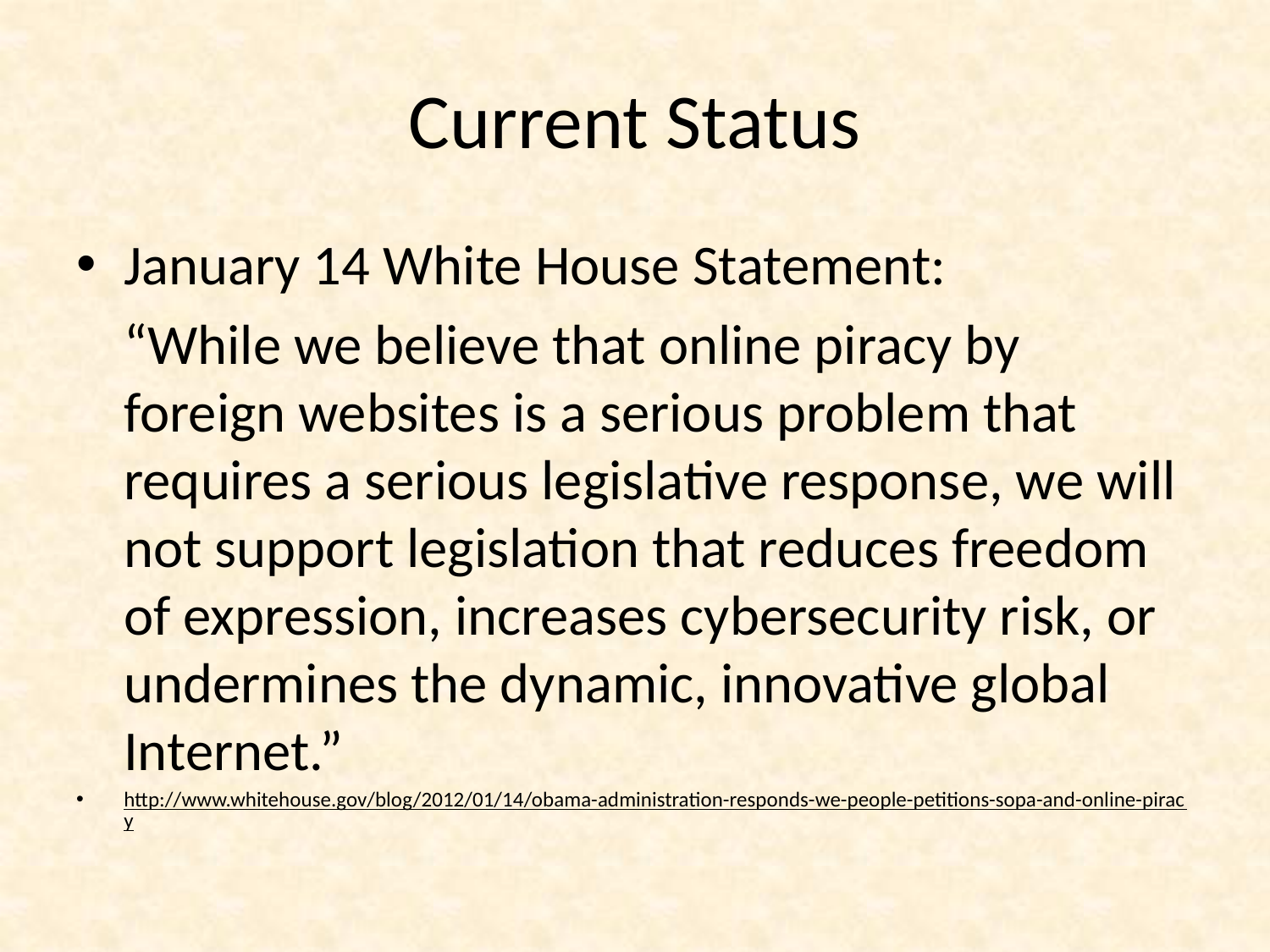

# Current Status
January 14 White House Statement:
	“While we believe that online piracy by foreign websites is a serious problem that requires a serious legislative response, we will not support legislation that reduces freedom of expression, increases cybersecurity risk, or undermines the dynamic, innovative global Internet.”
http://www.whitehouse.gov/blog/2012/01/14/obama-administration-responds-we-people-petitions-sopa-and-online-piracy